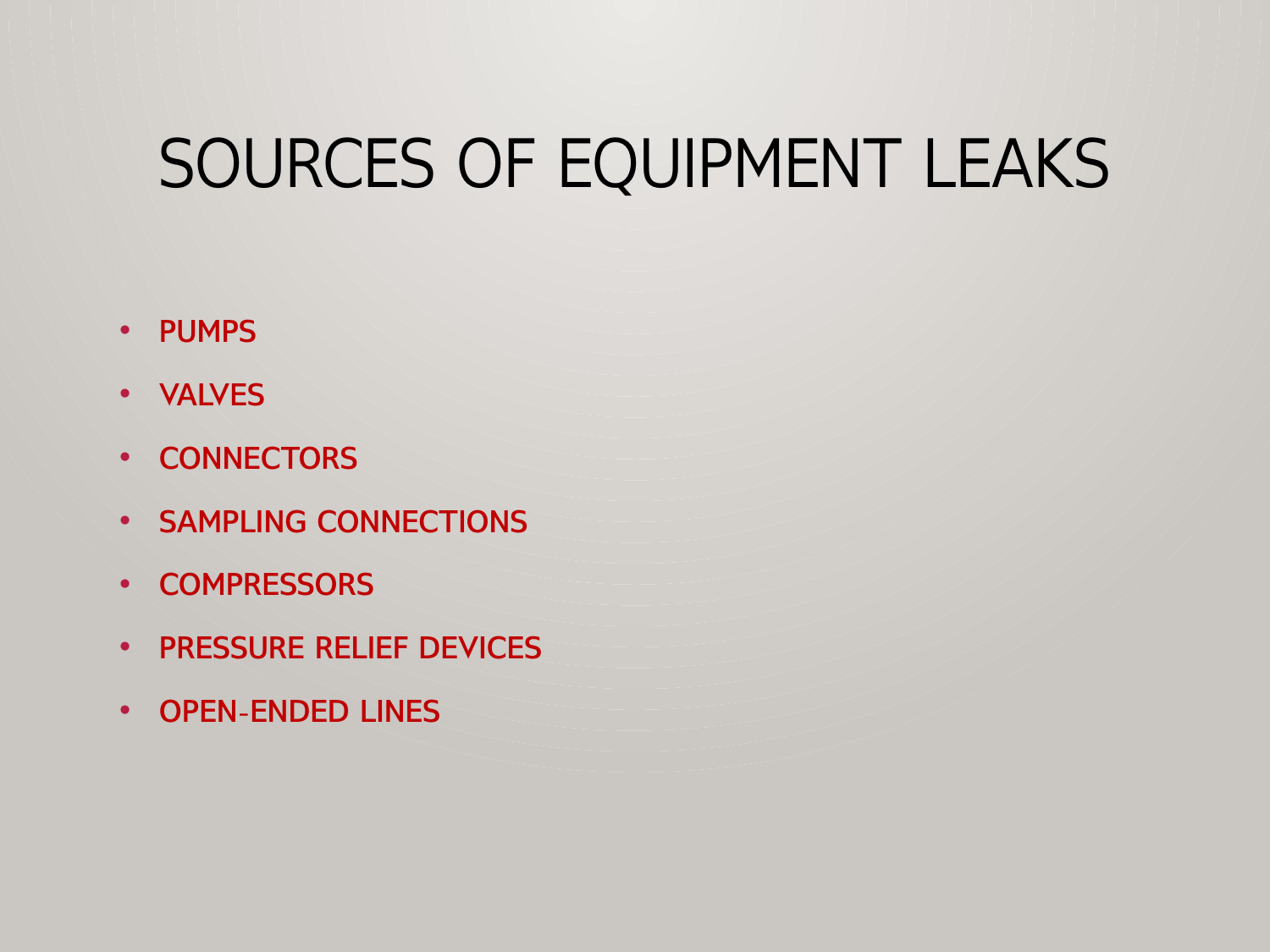

# Sources of equipment leaks
Pumps
Valves
Connectors
Sampling connections
Compressors
Pressure relief devices
Open-ended lines